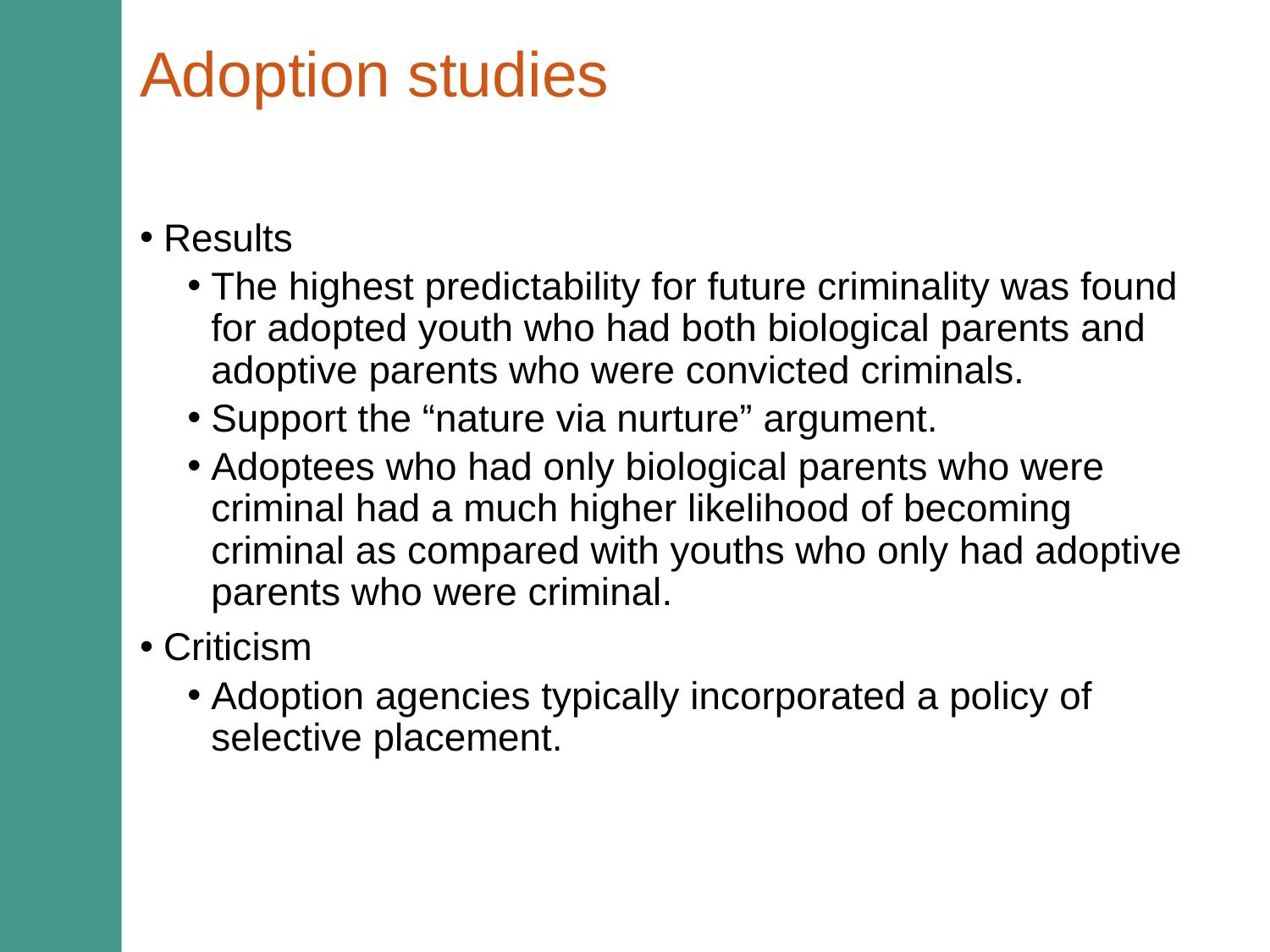

# Adoption studies
Results
The highest predictability for future criminality was found for adopted youth who had both biological parents and adoptive parents who were convicted criminals.
Support the “nature via nurture” argument.
Adoptees who had only biological parents who were criminal had a much higher likelihood of becoming criminal as compared with youths who only had adoptive parents who were criminal.
Criticism
Adoption agencies typically incorporated a policy of selective placement.